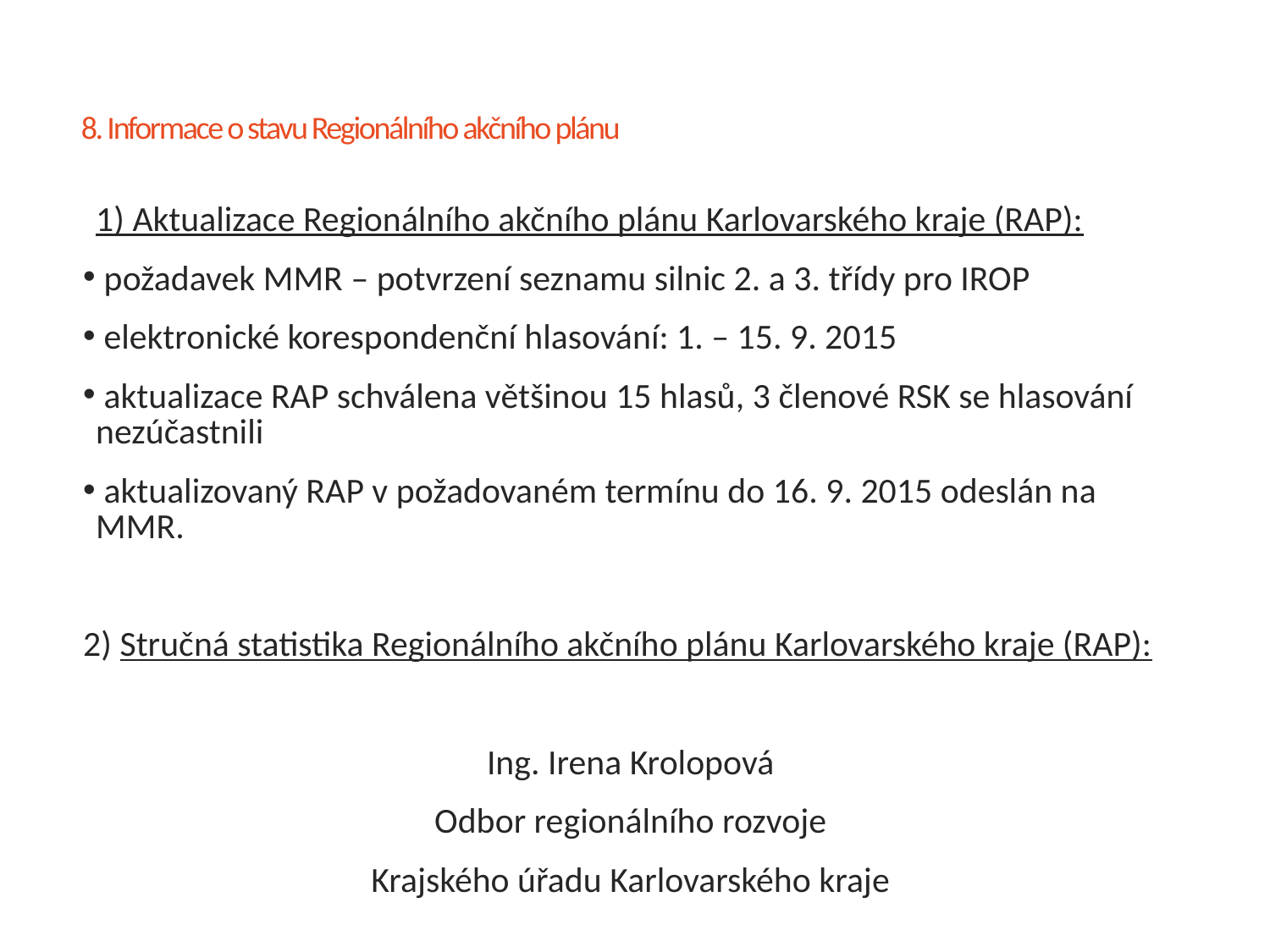

# 8. Informace o stavu Regionálního akčního plánu
1) Aktualizace Regionálního akčního plánu Karlovarského kraje (RAP):
 požadavek MMR – potvrzení seznamu silnic 2. a 3. třídy pro IROP
 elektronické korespondenční hlasování: 1. – 15. 9. 2015
 aktualizace RAP schválena většinou 15 hlasů, 3 členové RSK se hlasování nezúčastnili
 aktualizovaný RAP v požadovaném termínu do 16. 9. 2015 odeslán na MMR.

2) Stručná statistika Regionálního akčního plánu Karlovarského kraje (RAP):

Ing. Irena Krolopová
Odbor regionálního rozvoje
Krajského úřadu Karlovarského kraje